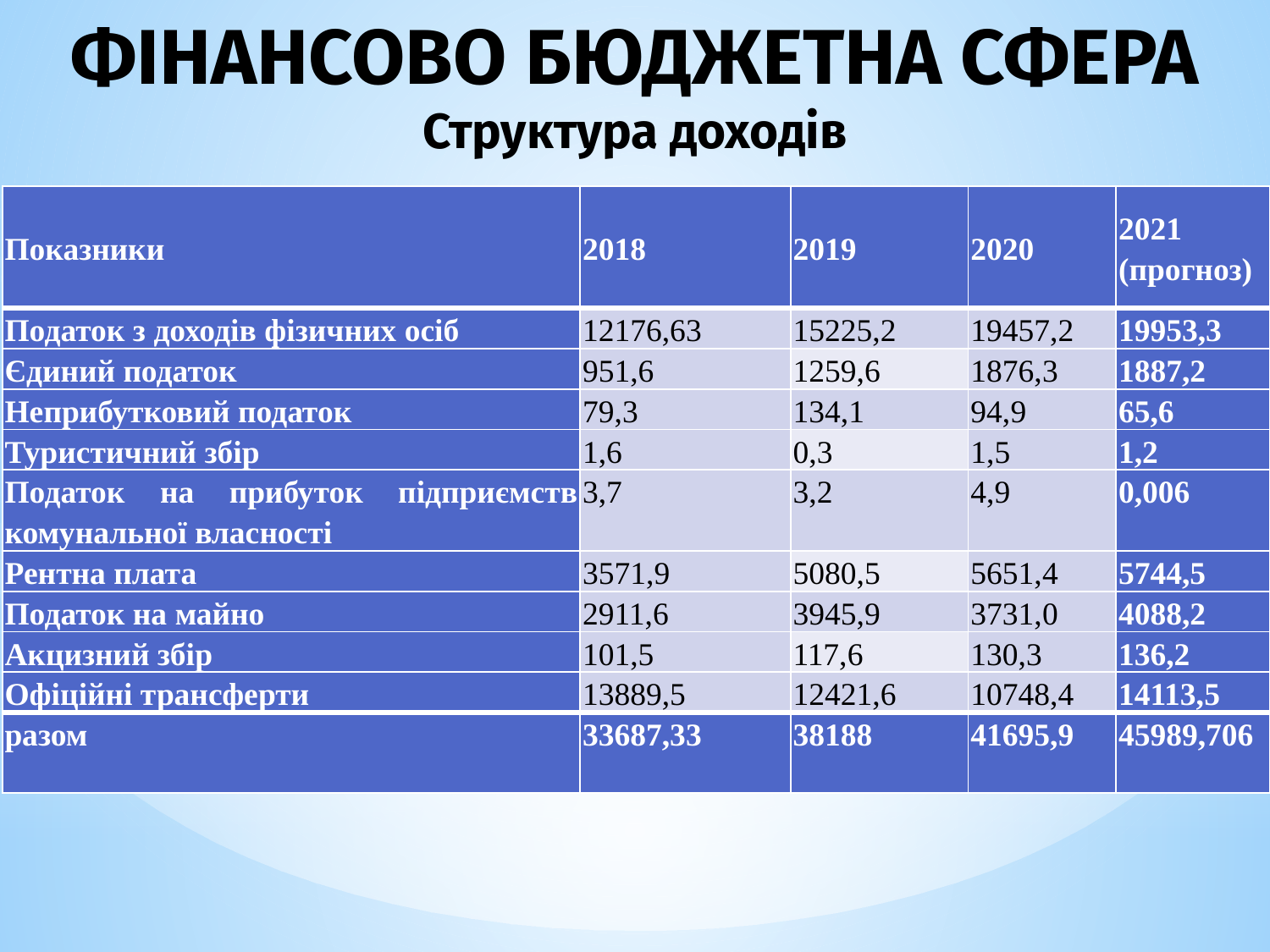

# ФІНАНСОВО БЮДЖЕТНА СФЕРА Структура доходів
| Показники | 2018 | 2019 | 2020 | 2021 (прогноз) |
| --- | --- | --- | --- | --- |
| Податок з доходів фізичних осіб | 12176,63 | 15225,2 | 19457,2 | 19953,3 |
| Єдиний податок | 951,6 | 1259,6 | 1876,3 | 1887,2 |
| Неприбутковий податок | 79,3 | 134,1 | 94,9 | 65,6 |
| Туристичний збір | 1,6 | 0,3 | 1,5 | 1,2 |
| Податок на прибуток підприємств комунальної власності | 3,7 | 3,2 | 4,9 | 0,006 |
| Рентна плата | 3571,9 | 5080,5 | 5651,4 | 5744,5 |
| Податок на майно | 2911,6 | 3945,9 | 3731,0 | 4088,2 |
| Акцизний збір | 101,5 | 117,6 | 130,3 | 136,2 |
| Офіційні трансферти | 13889,5 | 12421,6 | 10748,4 | 14113,5 |
| разом | 33687,33 | 38188 | 41695,9 | 45989,706 |